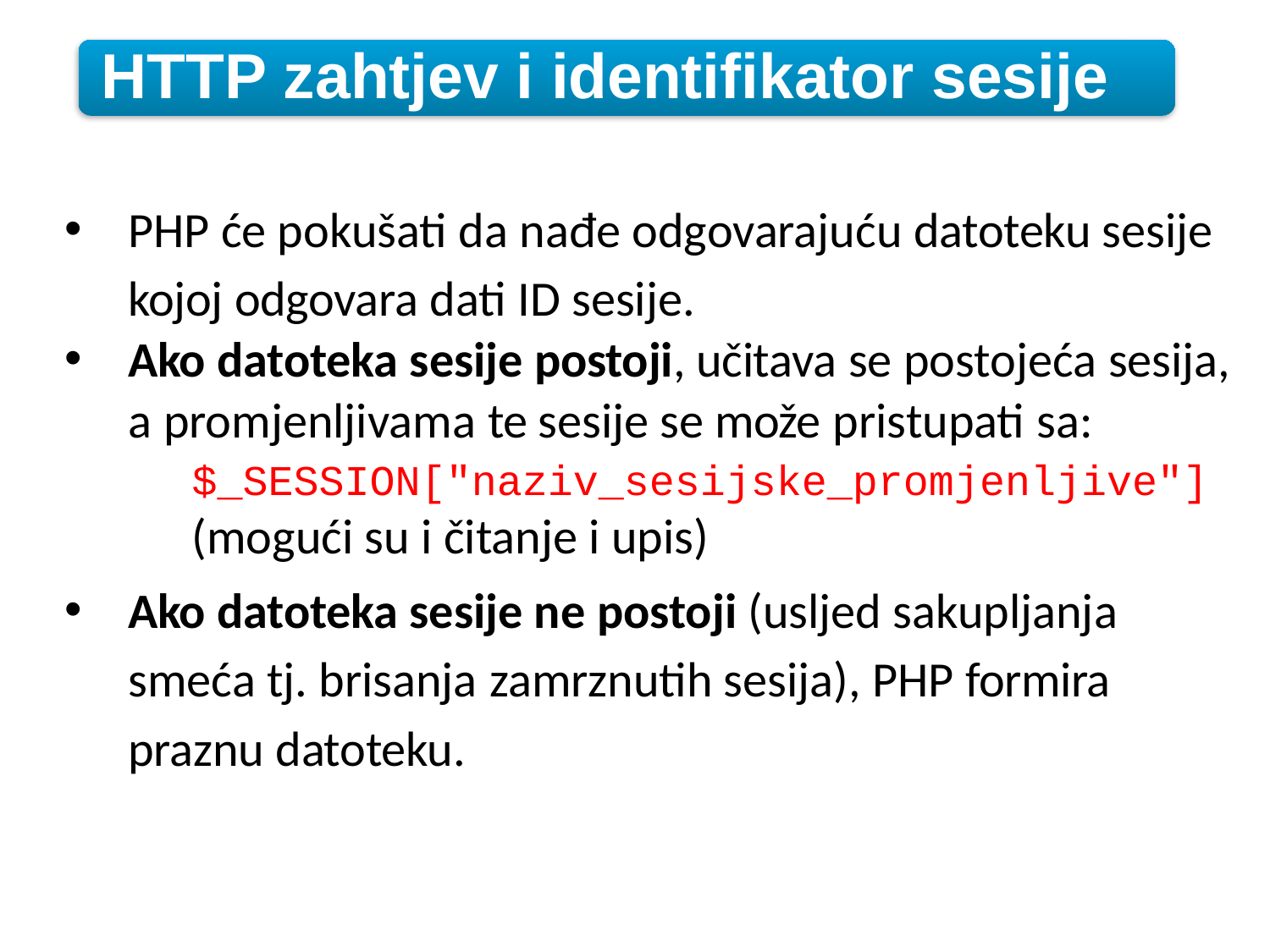

HTTP zahtjev i identifikator sesije
PHP će pokušati da nađe odgovarajuću datoteku sesije kojoj odgovara dati ID sesije.
Ako datoteka sesije postoji, učitava se postojeća sesija, a promjenljivama te sesije se može pristupati sa:
	$_SESSION["naziv_sesijske_promjenljive"]
	(mogući su i čitanje i upis)
Ako datoteka sesije ne postoji (usljed sakupljanja smeća tj. brisanja zamrznutih sesija), PHP formira praznu datoteku.